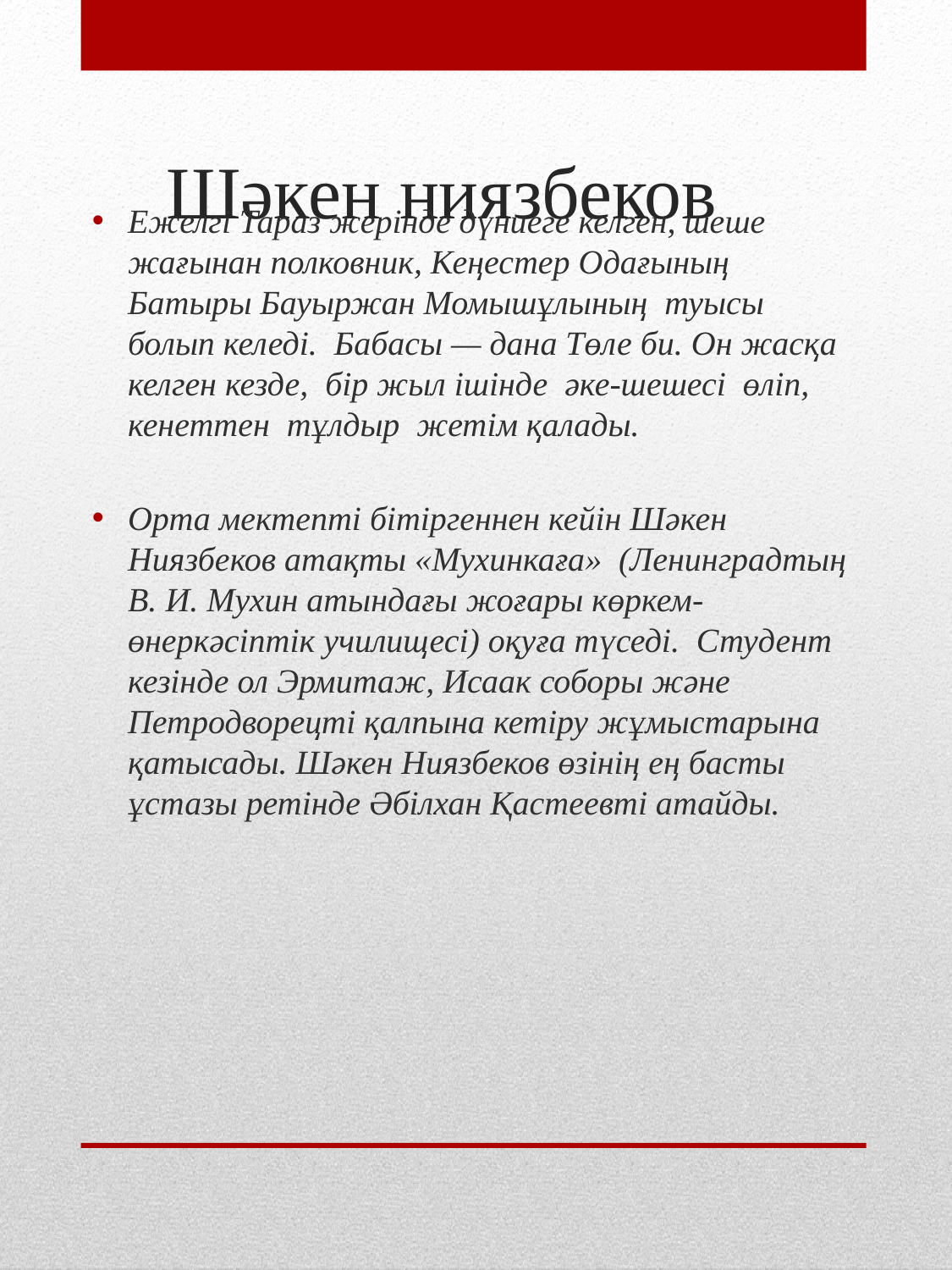

# Шәкен ниязбеков

Ежелгі Тараз жерінде дүниеге келген, шеше жағынан полковник, Кеңестер Одағының Батыры Бауыржан Момышұлының  туысы болып келеді.  Бабасы — дана Төле би. Он жасқа келген кезде,  бір жыл ішінде  әке-шешесі  өліп, кенеттен  тұлдыр  жетім қалады.

Орта мектепті бітіргеннен кейін Шәкен Ниязбеков атақты «Мухинкаға»  (Ленинградтың В. И. Мухин атындағы жоғары көркем-өнеркәсіптік училищесі) оқуға түседі.  Студент кезінде ол Эрмитаж, Исаак соборы және Петродворецті қалпына кетіру жұмыстарына қатысады. Шәкен Ниязбеков өзінің ең басты ұстазы ретінде Әбілхан Қастеевті атайды.